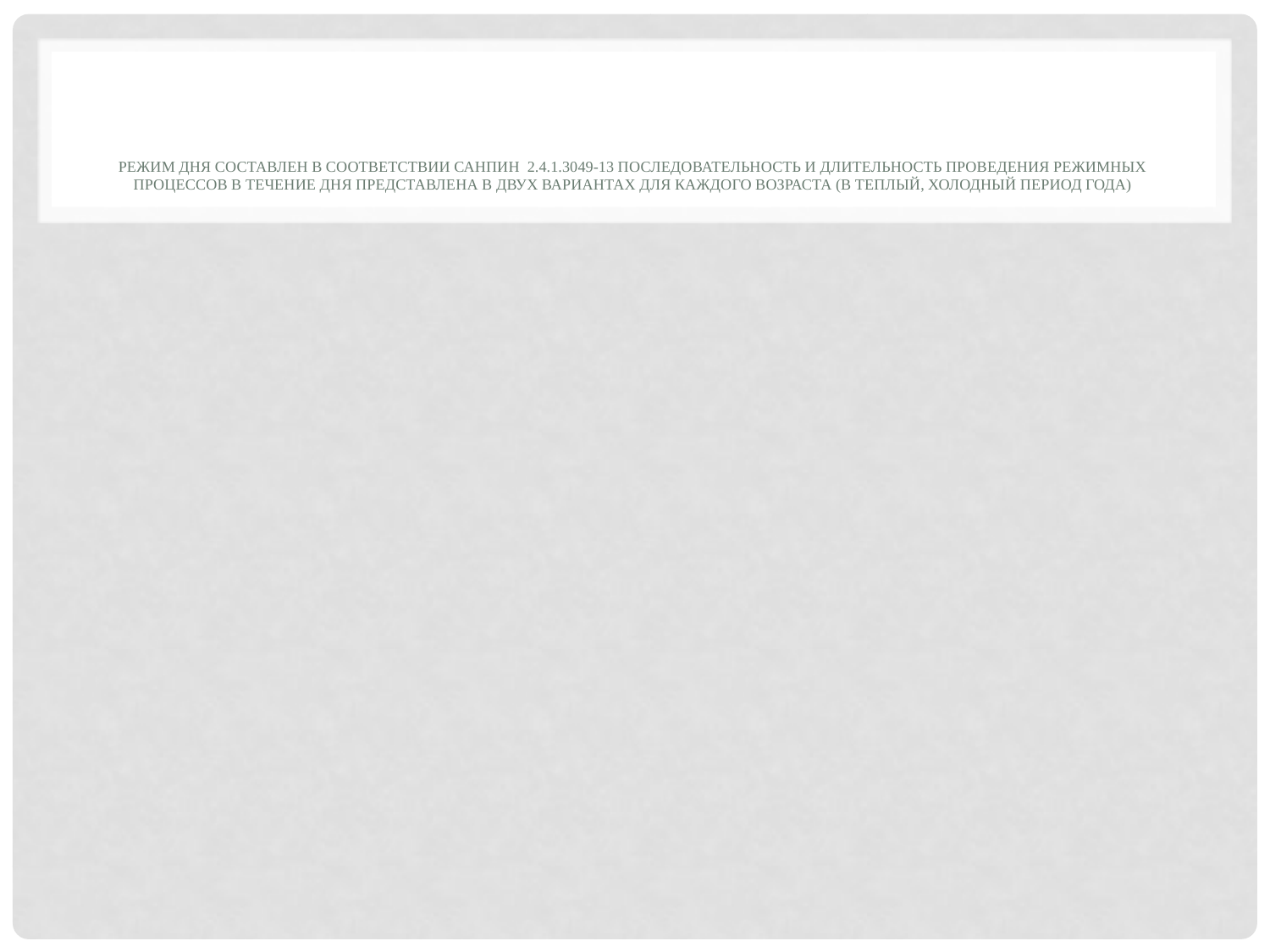

# Режим дня составлен в соответствии СанПиН  2.4.1.3049-13 Последовательность и длительность проведения режимных процессов в течение дня представлена в двух вариантах для каждого возраста (в теплый, холодный период года)